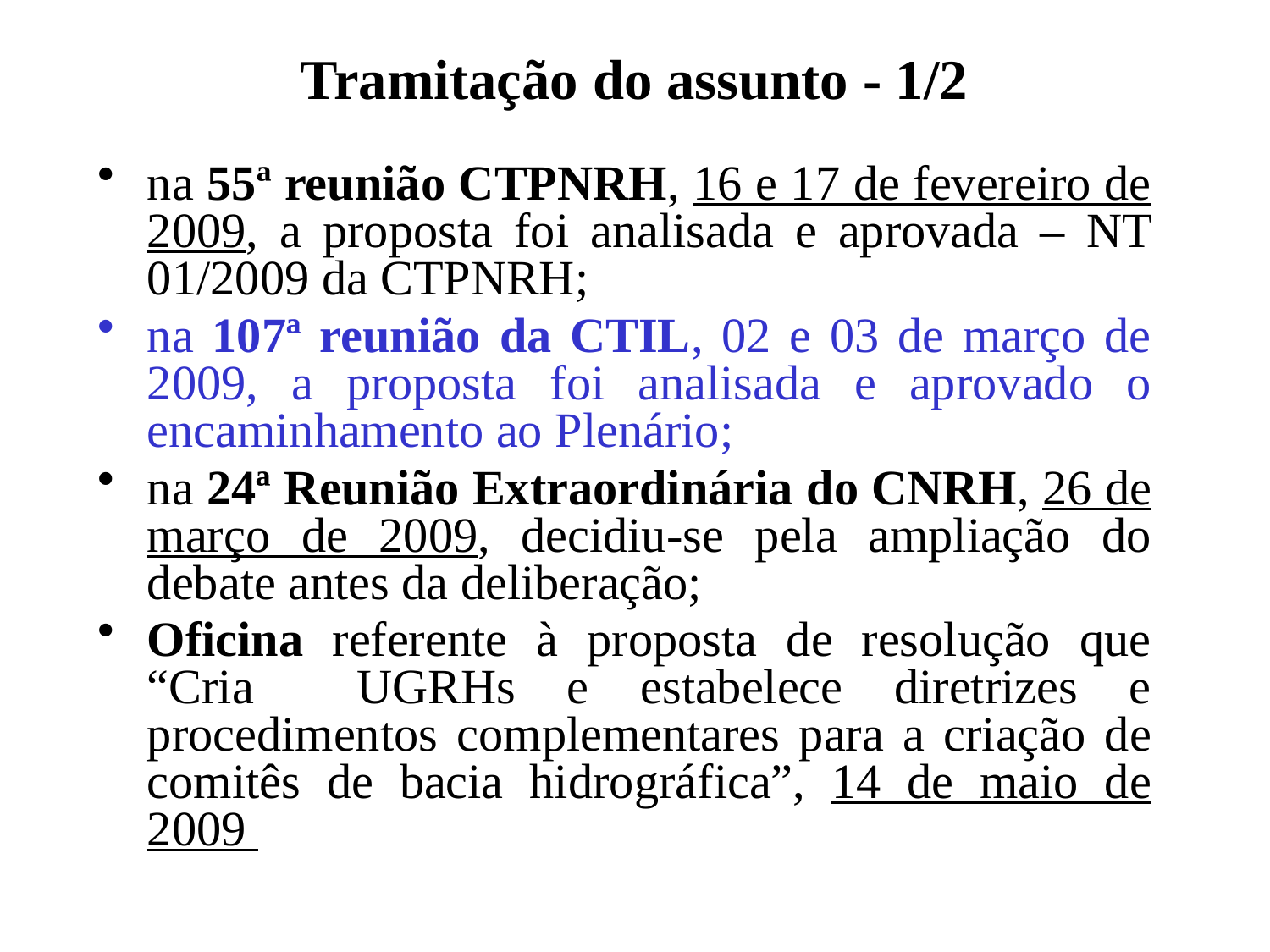

# Tramitação do assunto - 1/2
na 55ª reunião CTPNRH, 16 e 17 de fevereiro de 2009, a proposta foi analisada e aprovada – NT 01/2009 da CTPNRH;
na 107ª reunião da CTIL, 02 e 03 de março de 2009, a proposta foi analisada e aprovado o encaminhamento ao Plenário;
na 24ª Reunião Extraordinária do CNRH, 26 de março de 2009, decidiu-se pela ampliação do debate antes da deliberação;
Oficina referente à proposta de resolução que “Cria  UGRHs e estabelece diretrizes e procedimentos complementares para a criação de comitês de bacia hidrográfica”, 14 de maio de 2009